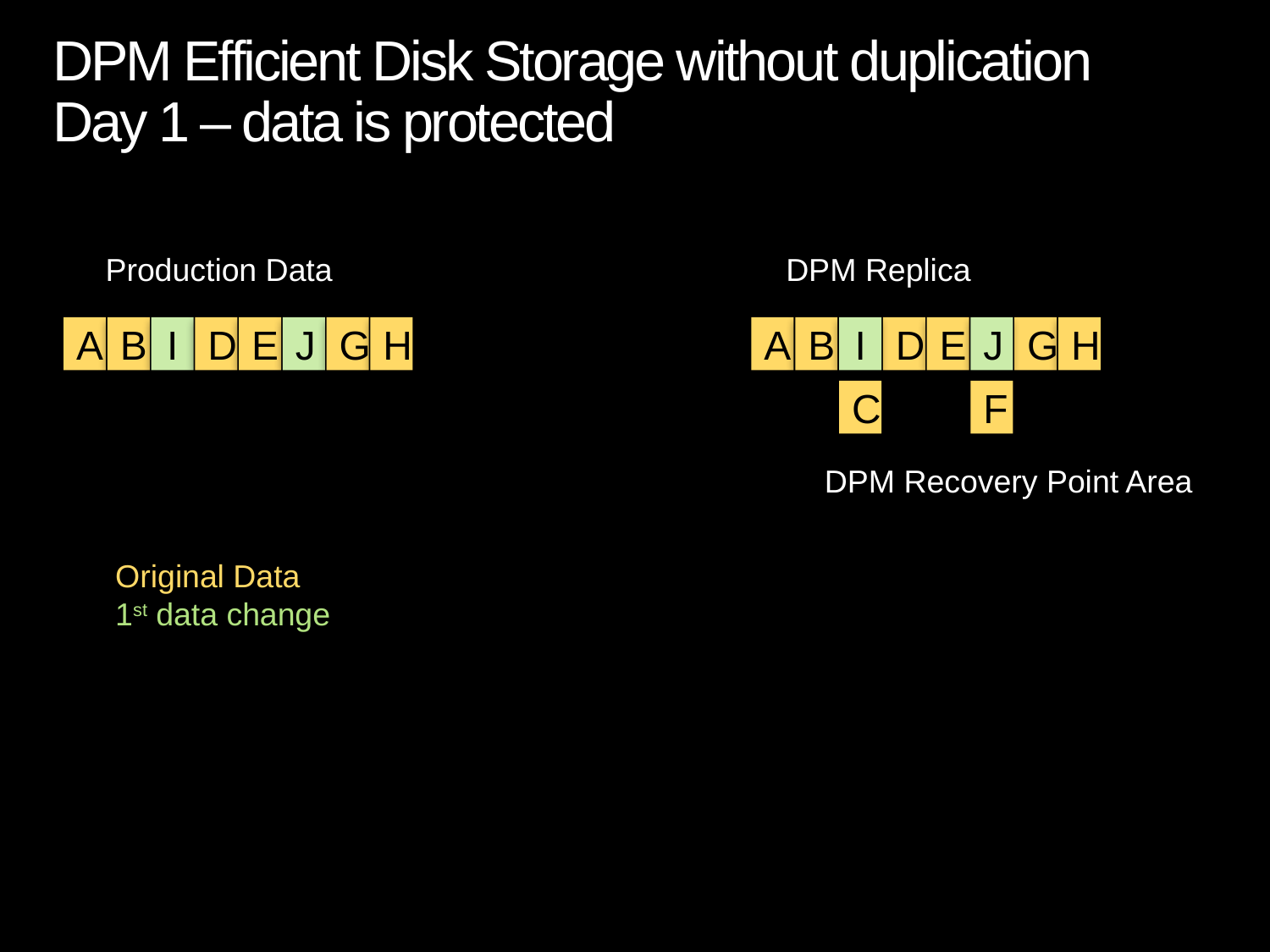

# DPM Efficient Disk Storage without duplication Day 1 – data is protected
Production Data
DPM Replica
A
B
I
D
E
J
G
H
A
B
I
D
E
J
G
H
C
F
DPM Recovery Point Area
Original Data
1st data change